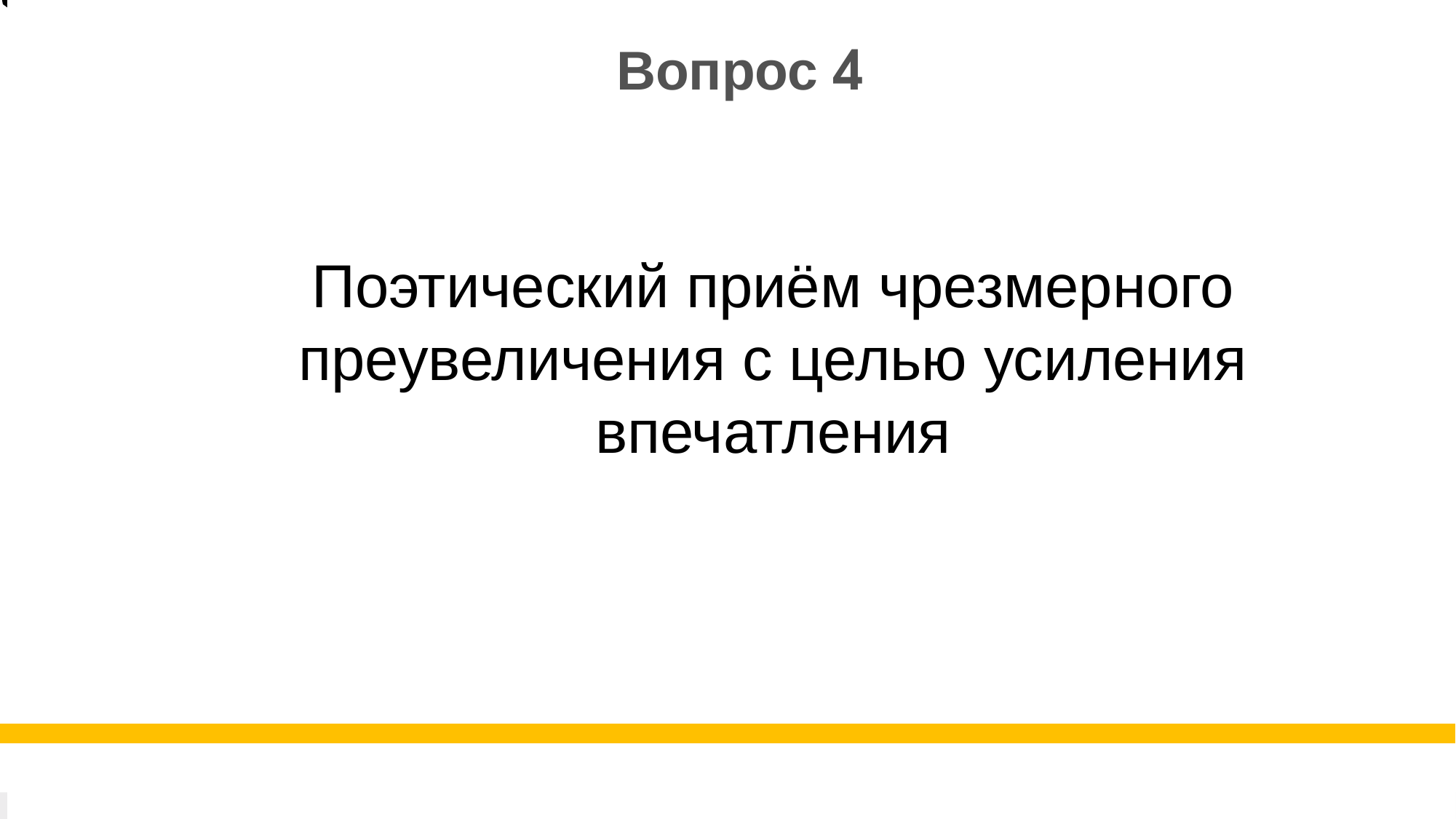

м
Вопрос 4

Поэтический приём чрезмерного преувеличения с целью усиления впечатления